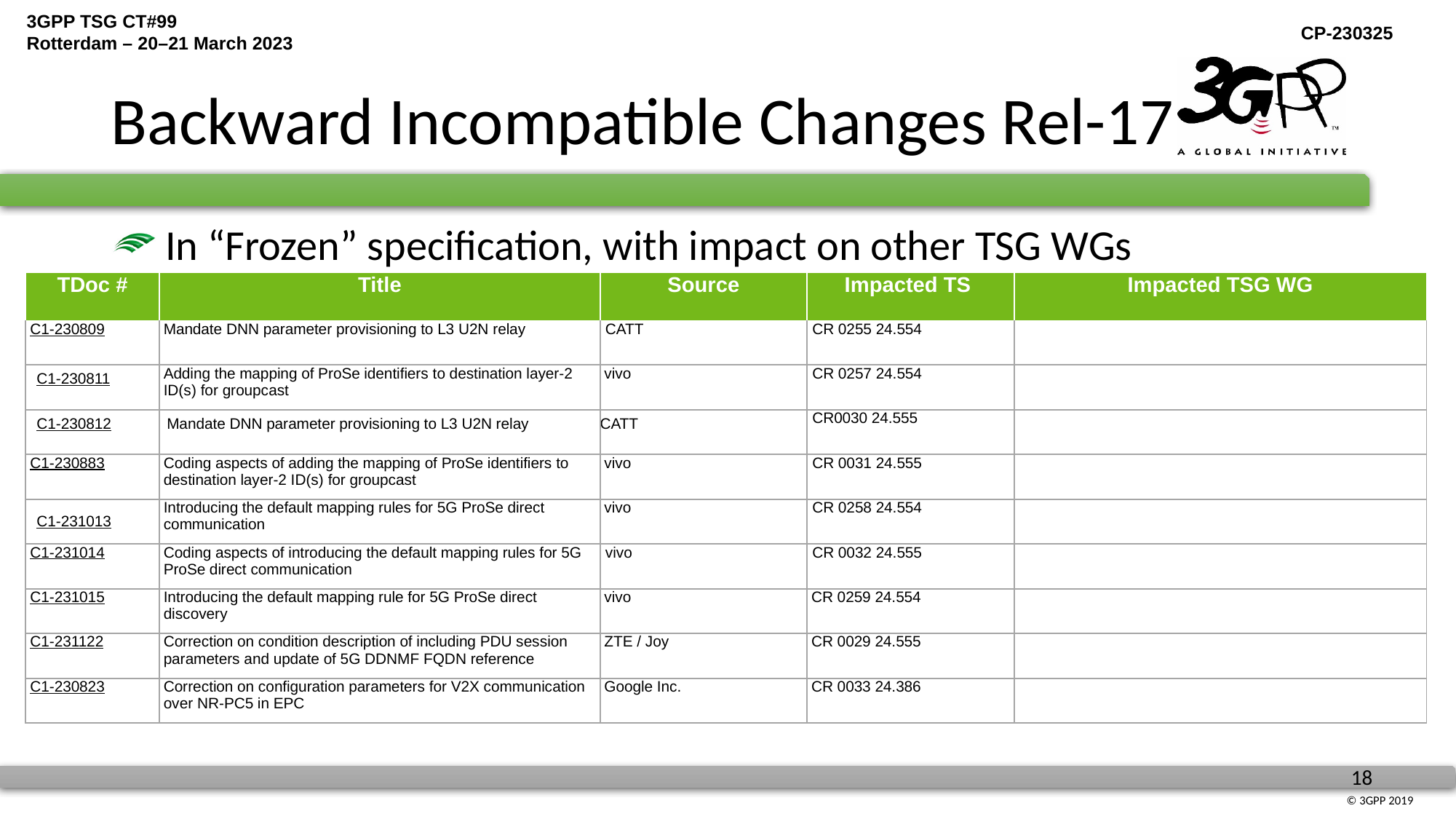

# Backward Incompatible Changes Rel-17
 In “Frozen” specification, with impact on other TSG WGs
| TDoc # | Title | Source | Impacted TS | Impacted TSG WG |
| --- | --- | --- | --- | --- |
| C1-230809 | Mandate DNN parameter provisioning to L3 U2N relay | CATT | CR 0255 24.554 |  |
| C1-230811 | Adding the mapping of ProSe identifiers to destination layer-2 ID(s) for groupcast | vivo | CR 0257 24.554 |  |
| C1-230812 | Mandate DNN parameter provisioning to L3 U2N relay | CATT | CR0030 24.555 |  |
| C1-230883 | Coding aspects of adding the mapping of ProSe identifiers to destination layer-2 ID(s) for groupcast | vivo | CR 0031 24.555 |  |
| C1-231013 | Introducing the default mapping rules for 5G ProSe direct communication | vivo | CR 0258 24.554 |  |
| C1-231014 | Coding aspects of introducing the default mapping rules for 5G ProSe direct communication | vivo | CR 0032 24.555 |  |
| C1-231015 | Introducing the default mapping rule for 5G ProSe direct discovery | vivo | CR 0259 24.554 |  |
| C1-231122 | Correction on condition description of including PDU session parameters and update of 5G DDNMF FQDN reference | ZTE / Joy | CR 0029 24.555 |  |
| C1-230823 | Correction on configuration parameters for V2X communication over NR-PC5 in EPC | Google Inc. | CR 0033 24.386 |  |